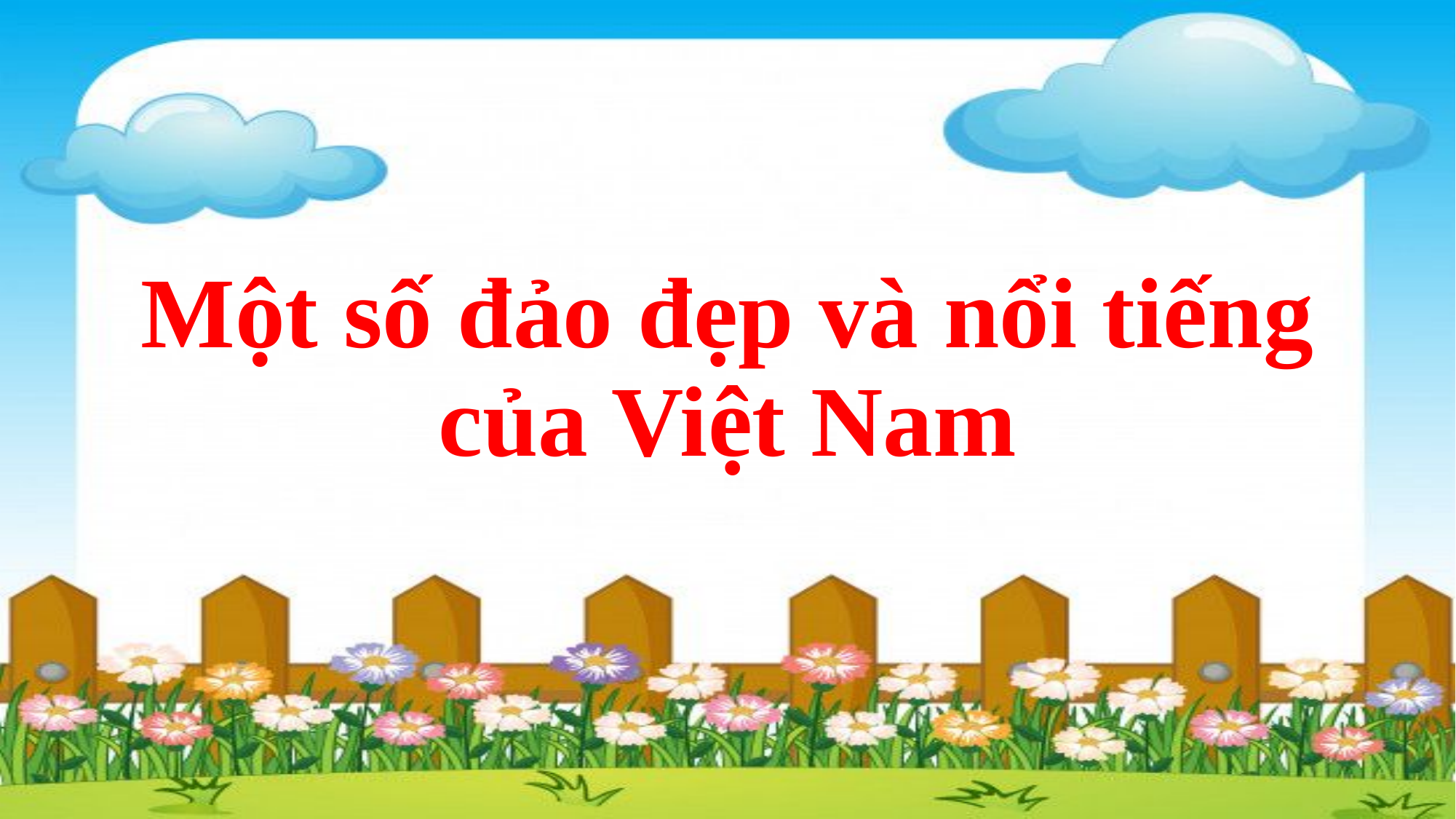

Một số đảo đẹp và nổi tiếng của Việt Nam